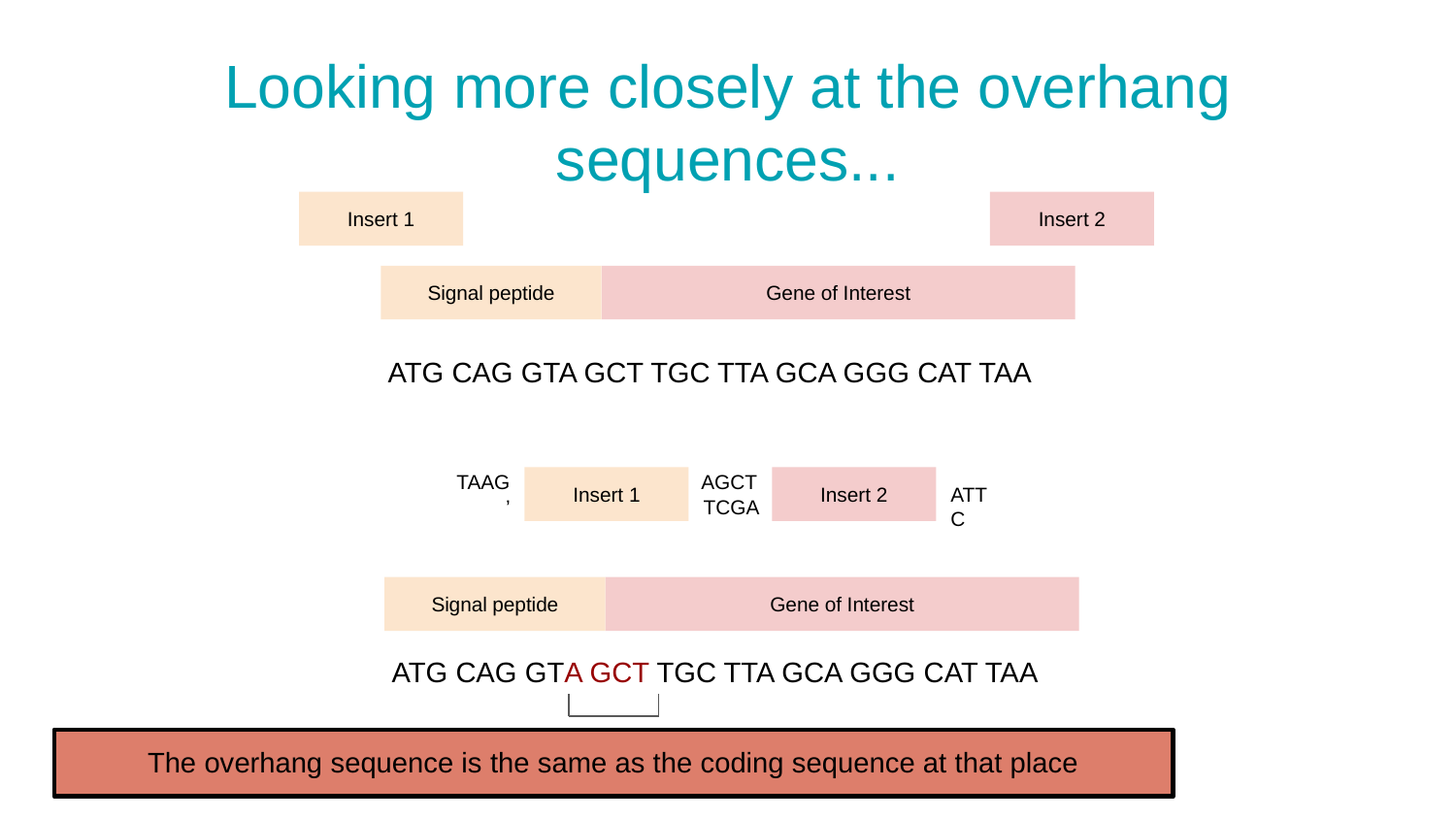

Looking more closely at the overhang sequences...
Insert 1
Insert 2
Signal peptide
Gene of Interest
ATG CAG GTA GCT TGC TTA GCA GGG CAT TAA

TCGA
TAAG
’
Insert 1
AGCT

ATTC
Insert 2
Signal peptide
Gene of Interest
ATG CAG GTA GCT TGC TTA GCA GGG CAT TAA
The overhang sequence is the same as the coding sequence at that place